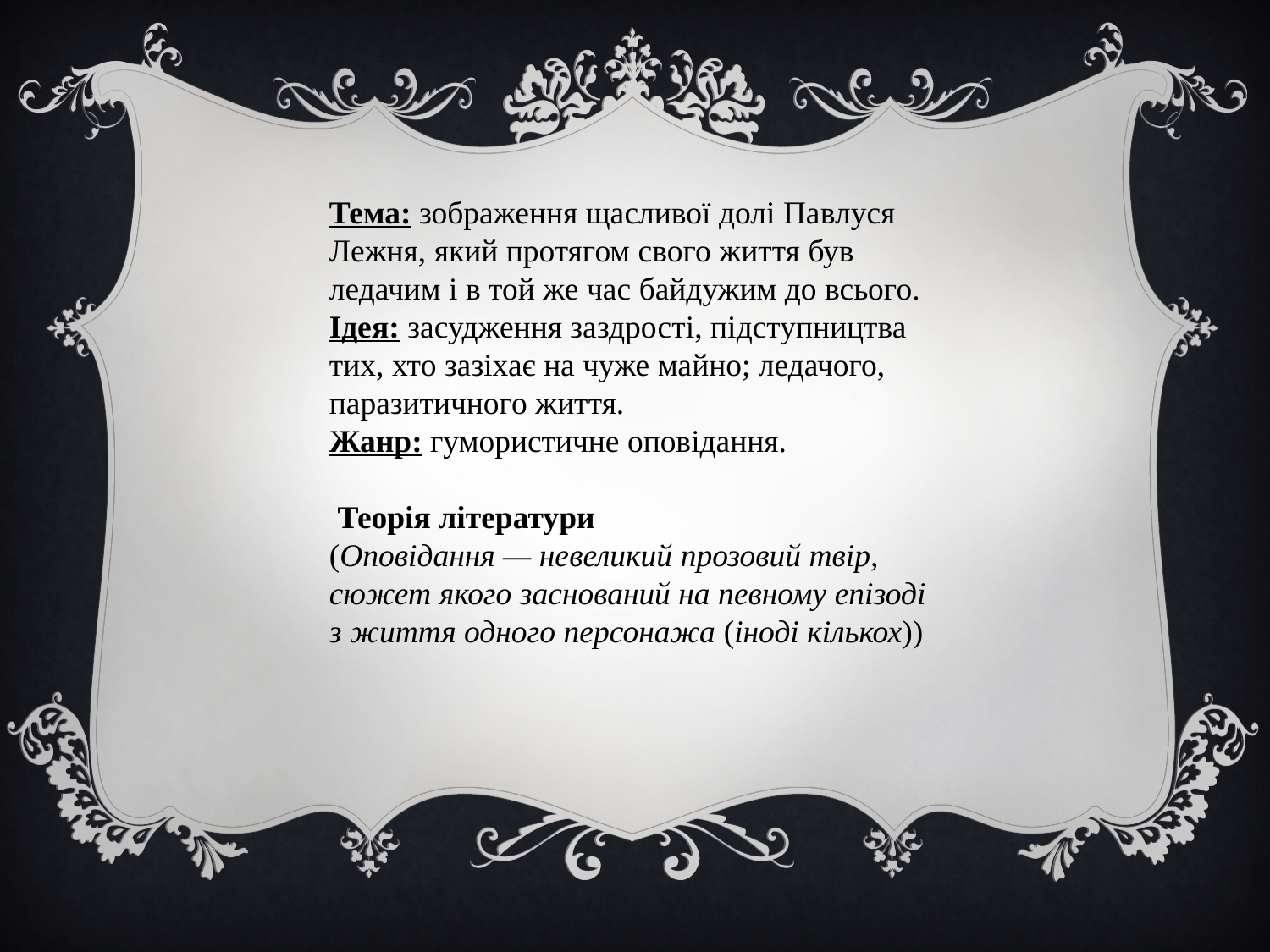

Тема: зображення щасливої долі Павлуся Лежня, який протягом свого життя був ледачим і в той же час байдужим до всього.
Ідея: засудження заздрості, підступництва тих, хто зазіхає на чуже майно; ледачого, паразитичного життя.
Жанр: гумористичне оповідання.

 Теорія літератури
(Оповідання — невеликий прозовий твір, сюжет якого заснований на певному епізоді з життя одного персонажа (іноді кількох))